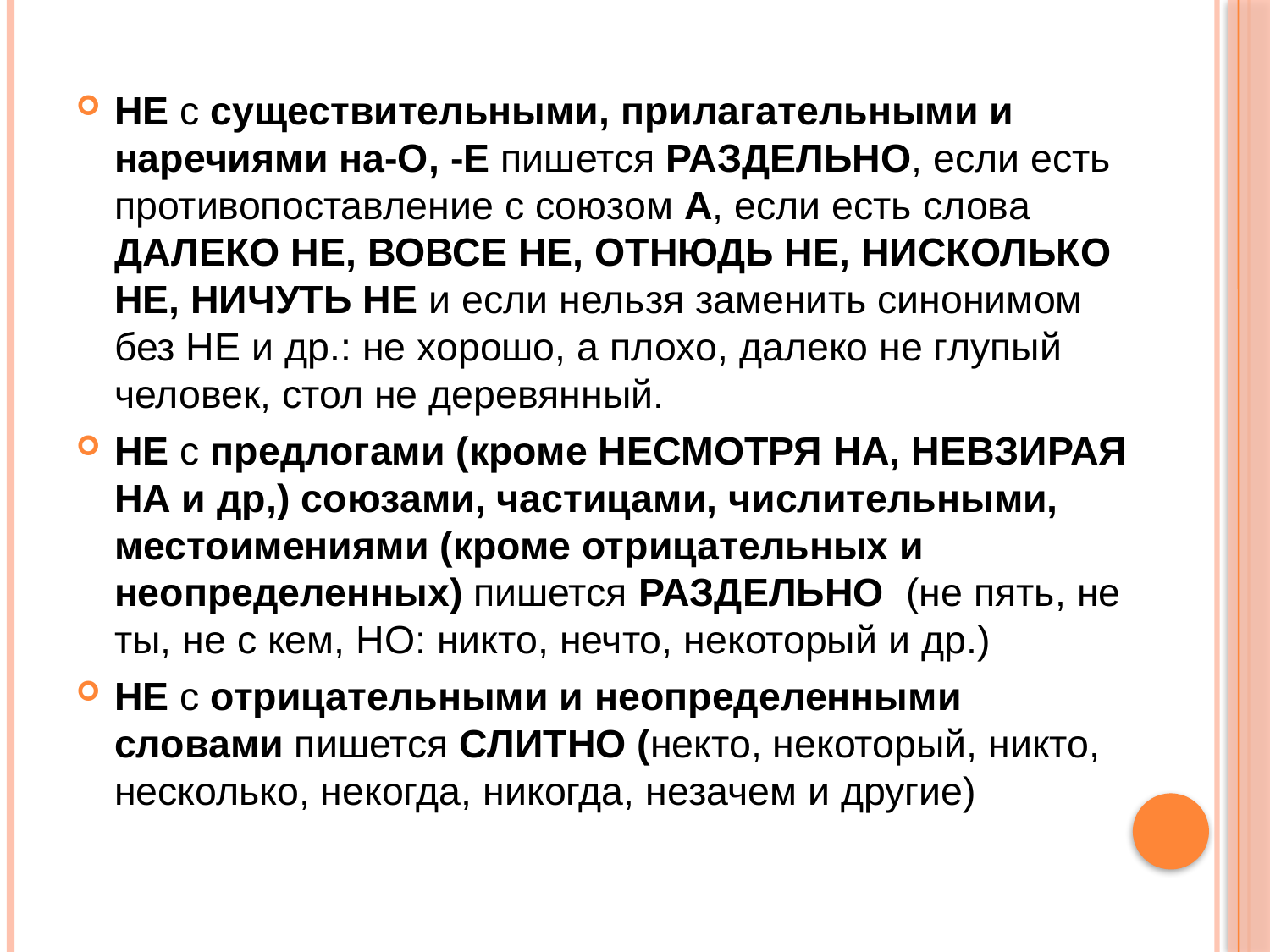

НЕ с существительными, прилагательными и наречиями на-О, -Е пишется РАЗДЕЛЬНО, если есть противопоставление с союзом А, если есть слова ДАЛЕКО НЕ, ВОВСЕ НЕ, ОТНЮДЬ НЕ, НИСКОЛЬКО НЕ, НИЧУТЬ НЕ и если нельзя заменить синонимом без НЕ и др.: не хорошо, а плохо, далеко не глупый человек, стол не деревянный.
НЕ с предлогами (кроме НЕСМОТРЯ НА, НЕВЗИРАЯ НА и др,) союзами, частицами, числительными, местоимениями (кроме отрицательных и неопределенных) пишется РАЗДЕЛЬНО  (не пять, не ты, не с кем, НО: никто, нечто, некоторый и др.)
НЕ с отрицательными и неопределенными словами пишется СЛИТНО (некто, некоторый, никто, несколько, некогда, никогда, незачем и другие)